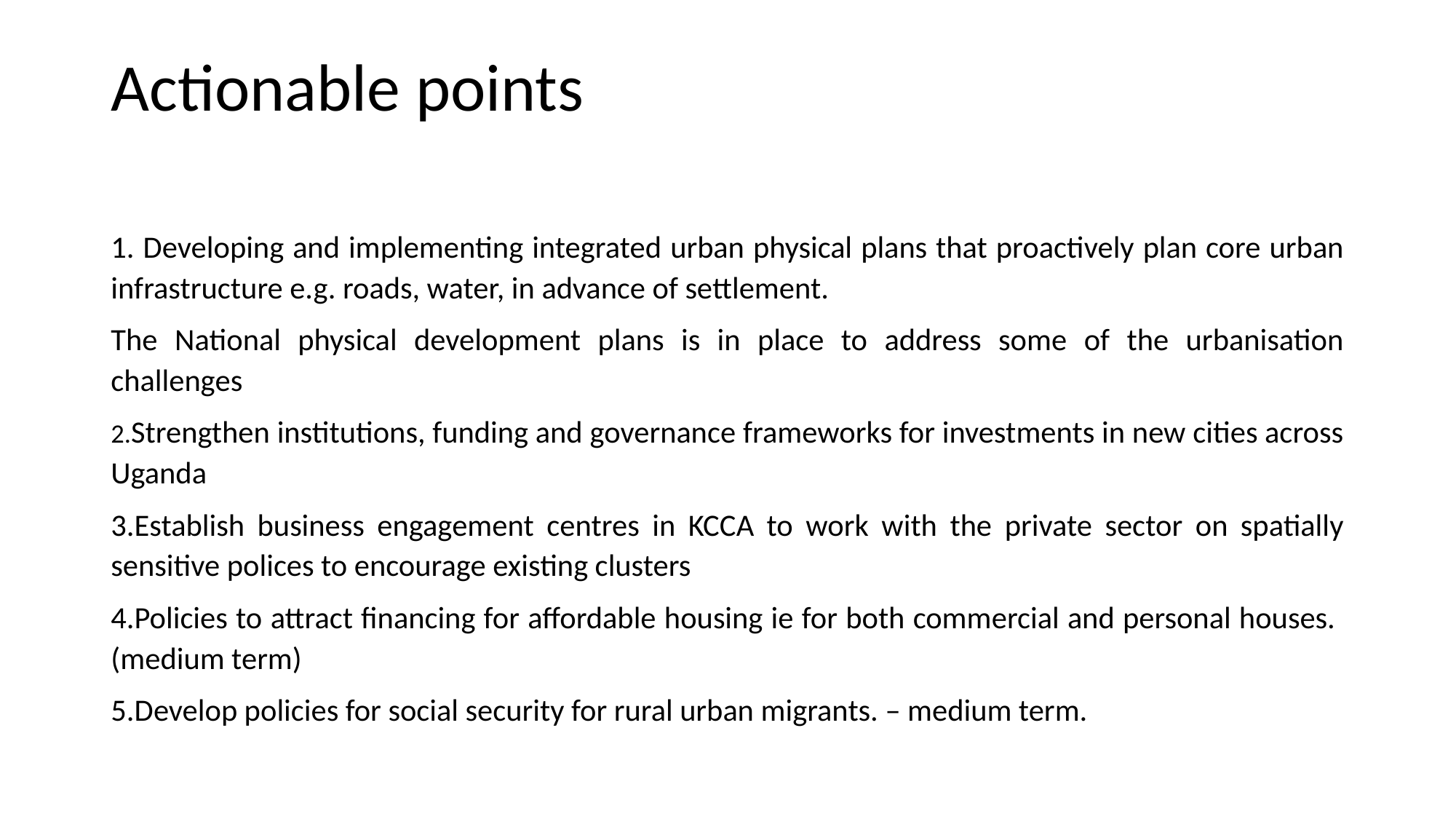

# Actionable points
1. Developing and implementing integrated urban physical plans that proactively plan core urban infrastructure e.g. roads, water, in advance of settlement.
The National physical development plans is in place to address some of the urbanisation challenges
2.Strengthen institutions, funding and governance frameworks for investments in new cities across Uganda
3.Establish business engagement centres in KCCA to work with the private sector on spatially sensitive polices to encourage existing clusters
4.Policies to attract financing for affordable housing ie for both commercial and personal houses.  (medium term)
5.Develop policies for social security for rural urban migrants. – medium term.